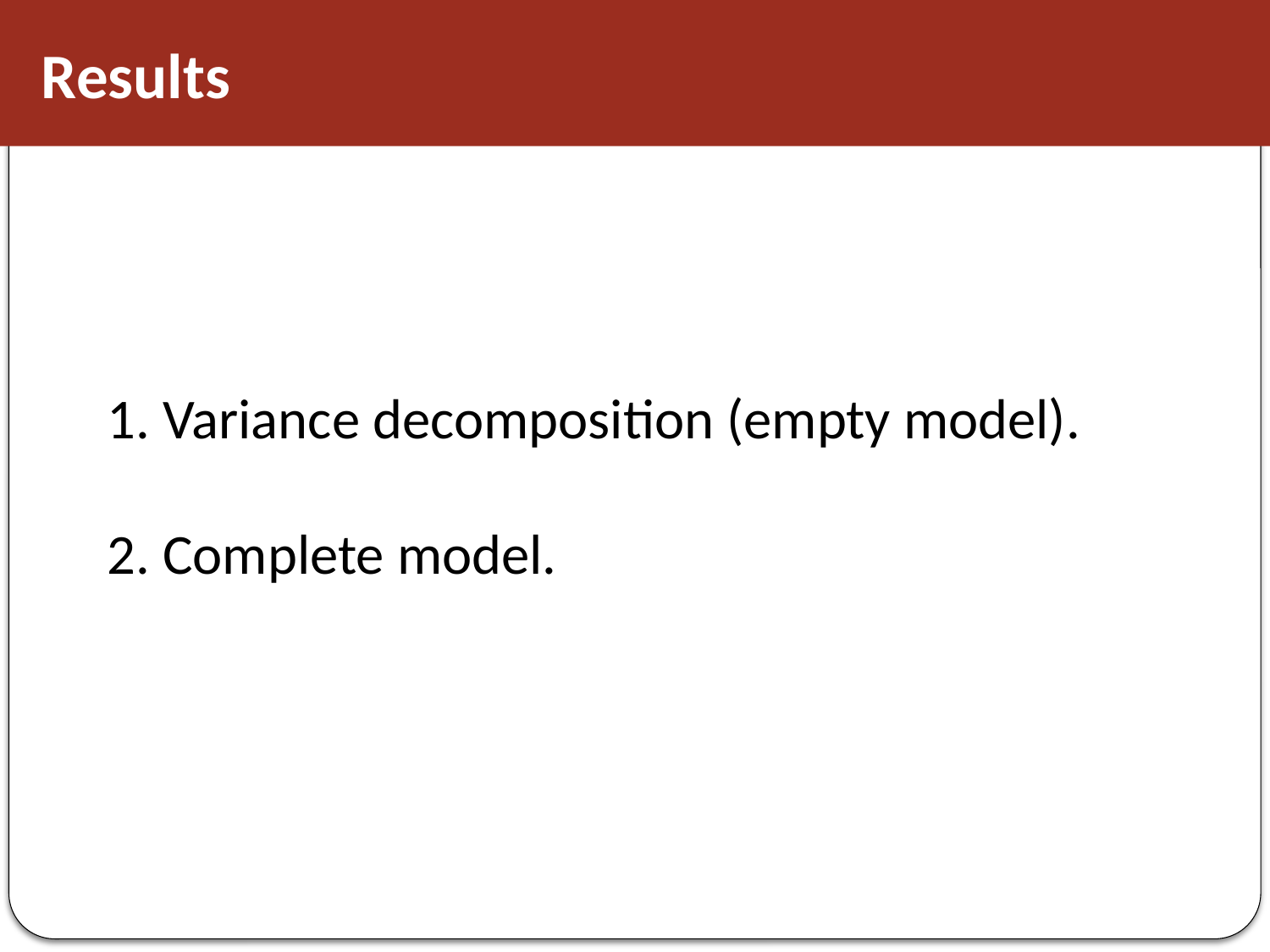

Results
1. Variance decomposition (empty model).

2. Complete model.